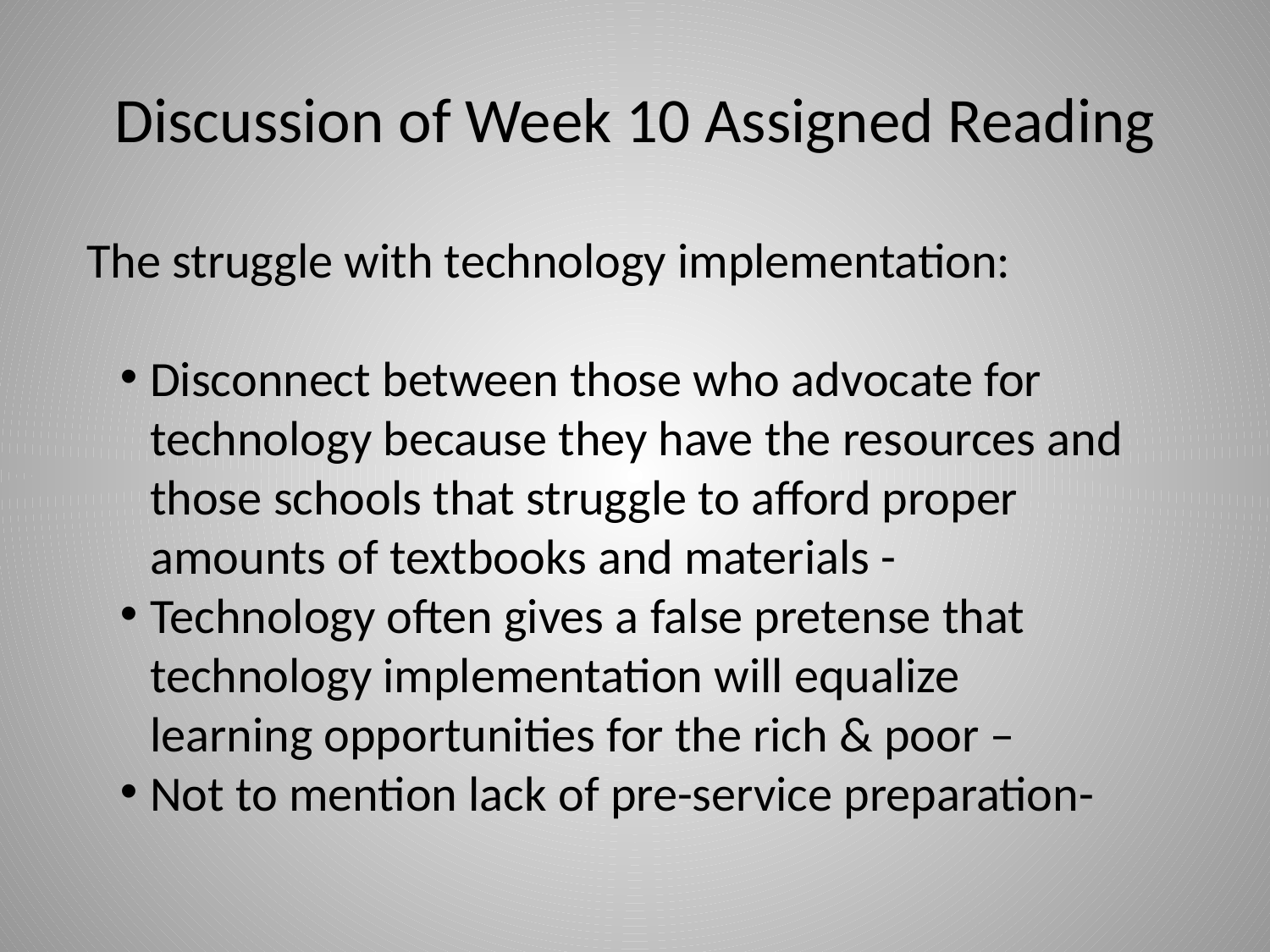

# Discussion of Week 10 Assigned Reading

The struggle with technology implementation:

Disconnect between those who advocate for technology because they have the resources and those schools that struggle to afford proper amounts of textbooks and materials -
Technology often gives a false pretense that technology implementation will equalize learning opportunities for the rich & poor –
Not to mention lack of pre-service preparation-